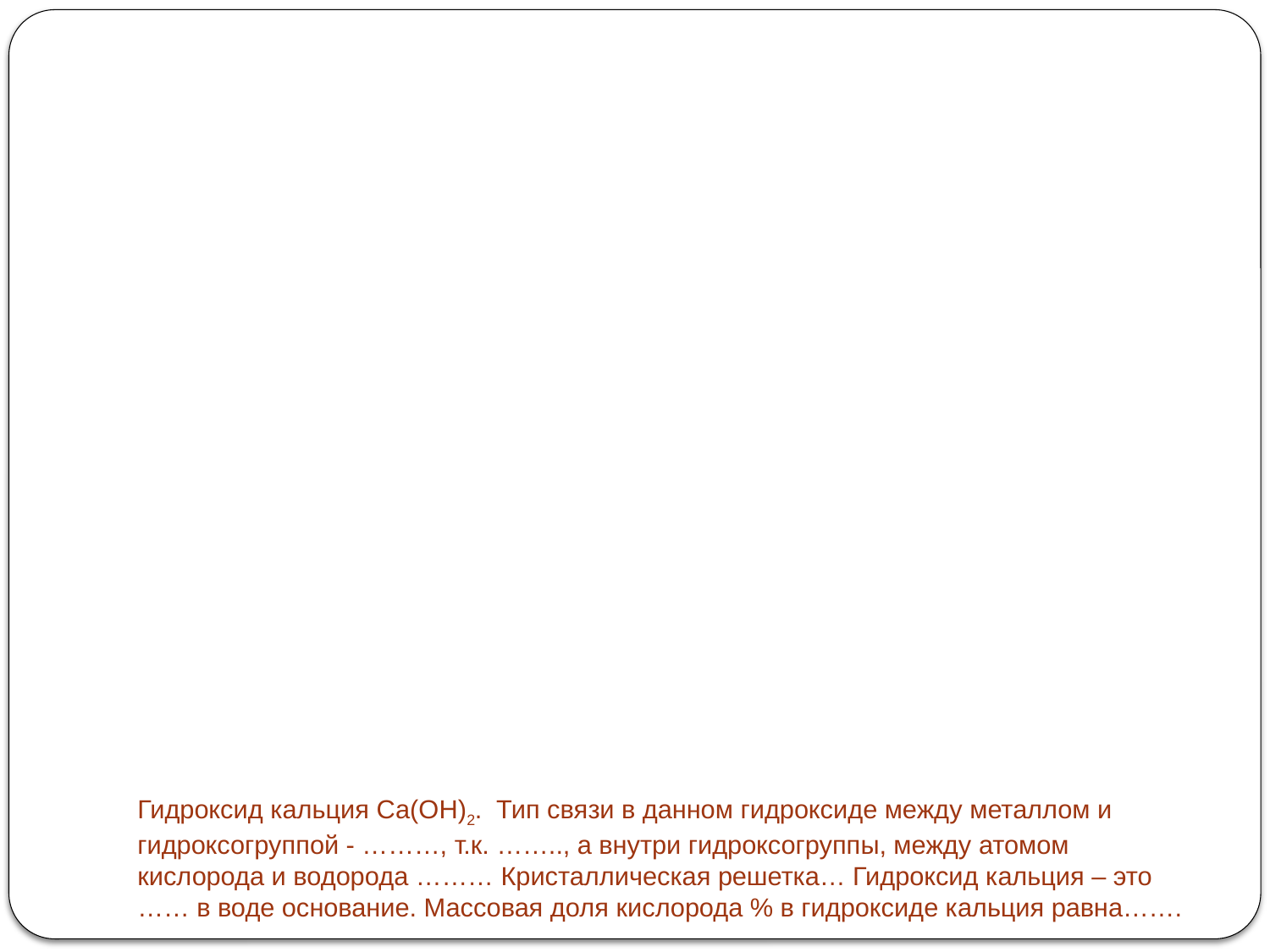

# Гидроксид кальция Са(OH)2.  Тип связи в данном гидроксиде между металлом и гидроксогруппой - ………, т.к. …….., а внутри гидроксогруппы, между атомом кислорода и водорода ……… Кристаллическая решетка… Гидроксид кальция – это …… в воде основание. Массовая доля кислорода % в гидроксиде кальция равна…….